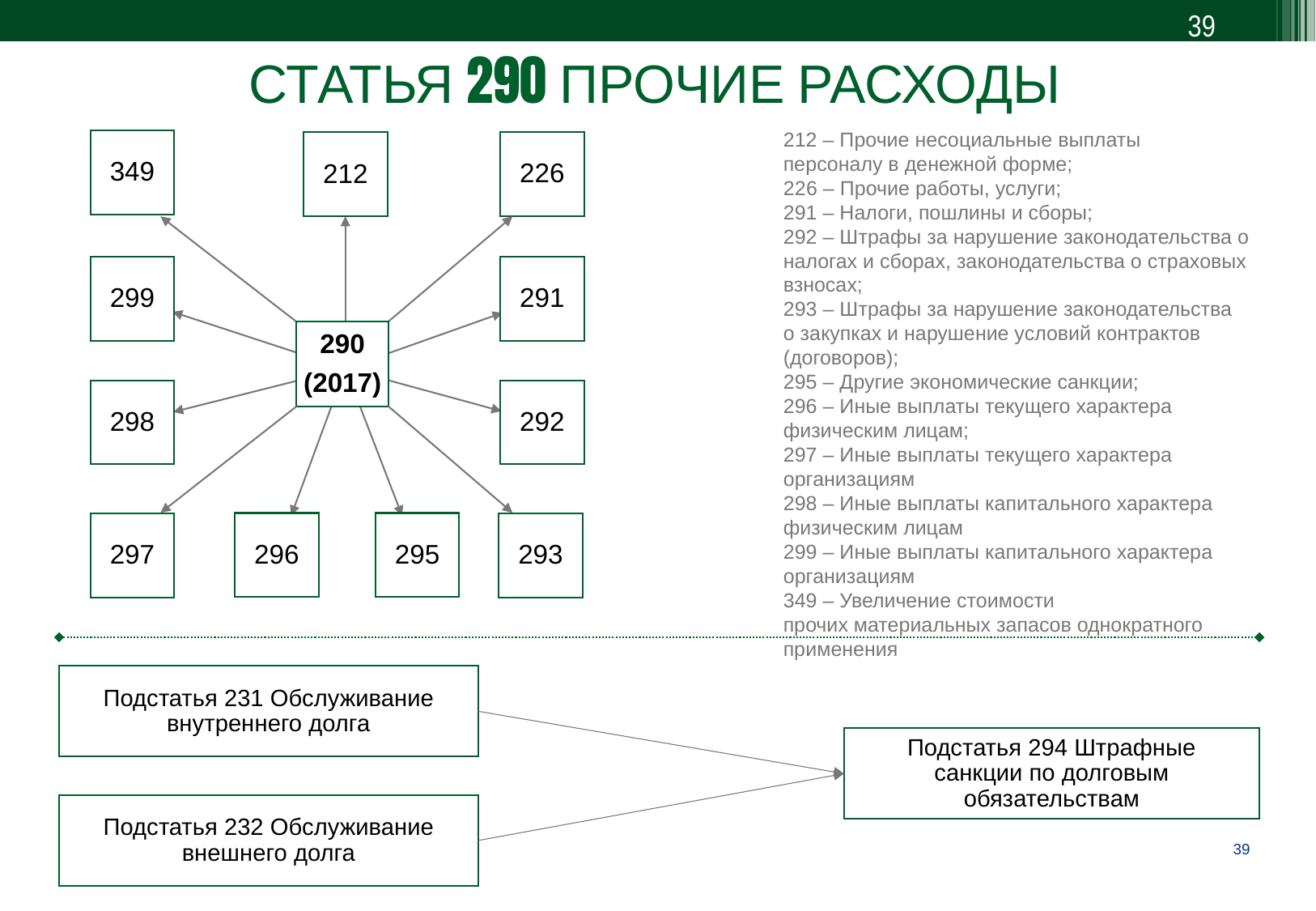

39
СТАТЬЯ 290 ПРОЧИЕ РАСХОДЫ
212 – Прочие несоциальные выплаты
персоналу в денежной форме;
226 – Прочие работы, услуги;
291 – Налоги, пошлины и сборы;
292 – Штрафы за нарушение законодательства о налогах и сборах, законодательства о страховых взносах;
293 – Штрафы за нарушение законодательства
о закупках и нарушение условий контрактов (договоров);
295 – Другие экономические санкции;
296 – Иные выплаты текущего характера физическим лицам;
297 – Иные выплаты текущего характера организациям
298 – Иные выплаты капитального характера физическим лицам
299 – Иные выплаты капитального характера организациям
349 – Увеличение стоимости
прочих материальных запасов однократного применения
290

212

226

291

292

293

295

296

297

298

299

349

290
(2017)

Подстатья 231 Обслуживание внутреннего долга

Подстатья 294 Штрафные санкции по долговым обязательствам

Подстатья 232 Обслуживание внешнего долга